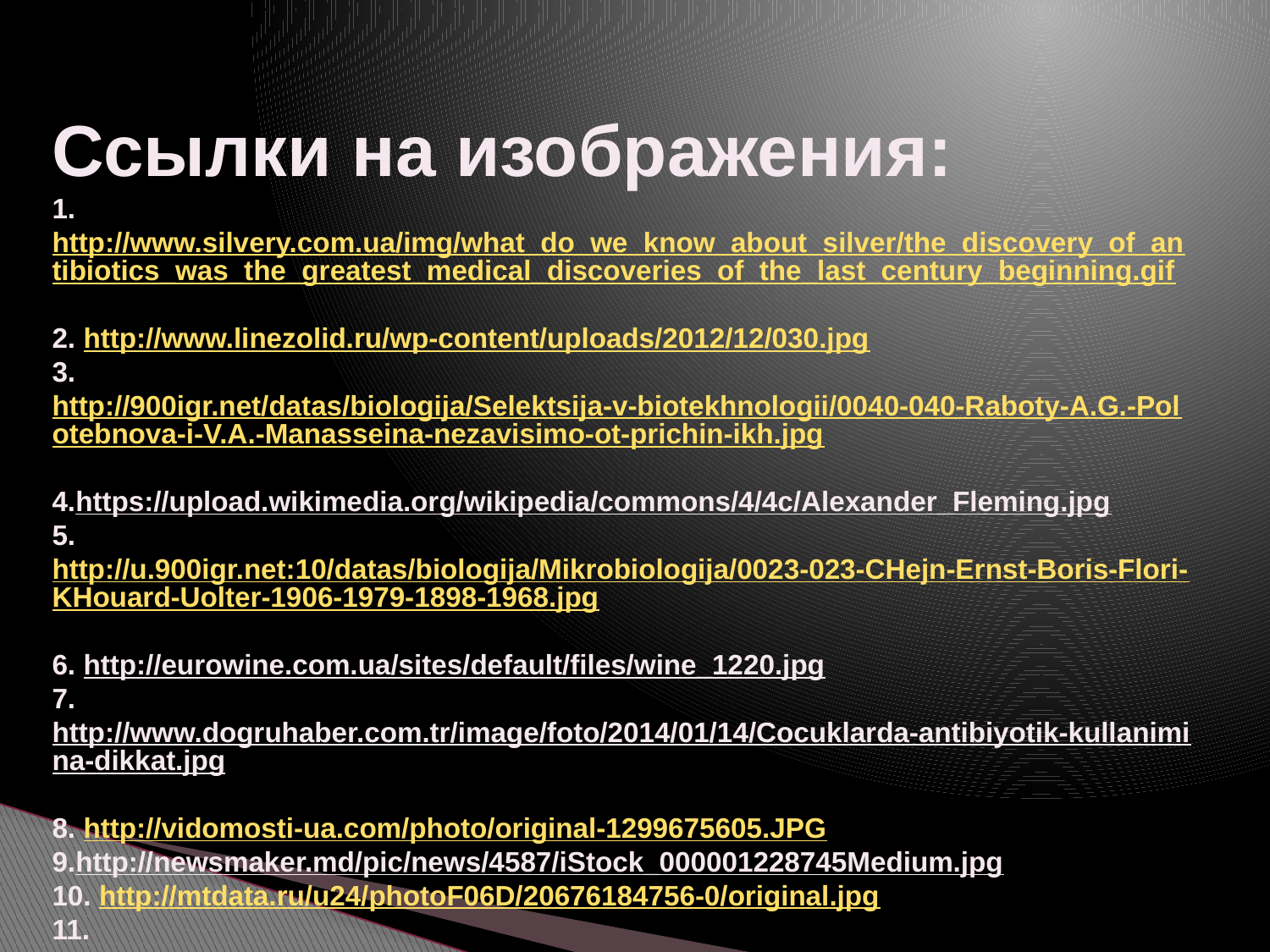

# Ссылки на изображения: 1.http://www.silvery.com.ua/img/what_do_we_know_about_silver/the_discovery_of_antibiotics_was_the_greatest_medical_discoveries_of_the_last_century_beginning.gif 2. http://www.linezolid.ru/wp-content/uploads/2012/12/030.jpg 3. http://900igr.net/datas/biologija/Selektsija-v-biotekhnologii/0040-040-Raboty-A.G.-Polotebnova-i-V.A.-Manasseina-nezavisimo-ot-prichin-ikh.jpg 4.https://upload.wikimedia.org/wikipedia/commons/4/4c/Alexander_Fleming.jpg 5. http://u.900igr.net:10/datas/biologija/Mikrobiologija/0023-023-CHejn-Ernst-Boris-Flori-KHouard-Uolter-1906-1979-1898-1968.jpg 6. http://eurowine.com.ua/sites/default/files/wine_1220.jpg 7. http://www.dogruhaber.com.tr/image/foto/2014/01/14/Cocuklarda-antibiyotik-kullanimina-dikkat.jpg 8. http://vidomosti-ua.com/photo/original-1299675605.JPG 9.http://newsmaker.md/pic/news/4587/iStock_000001228745Medium.jpg 10. http://mtdata.ru/u24/photoF06D/20676184756-0/original.jpg 11.http://zvonoknaurok.ru/publ/a_znaete_li_vy/biologija/chto_takoe_antibiotiki/28-1-0-2936